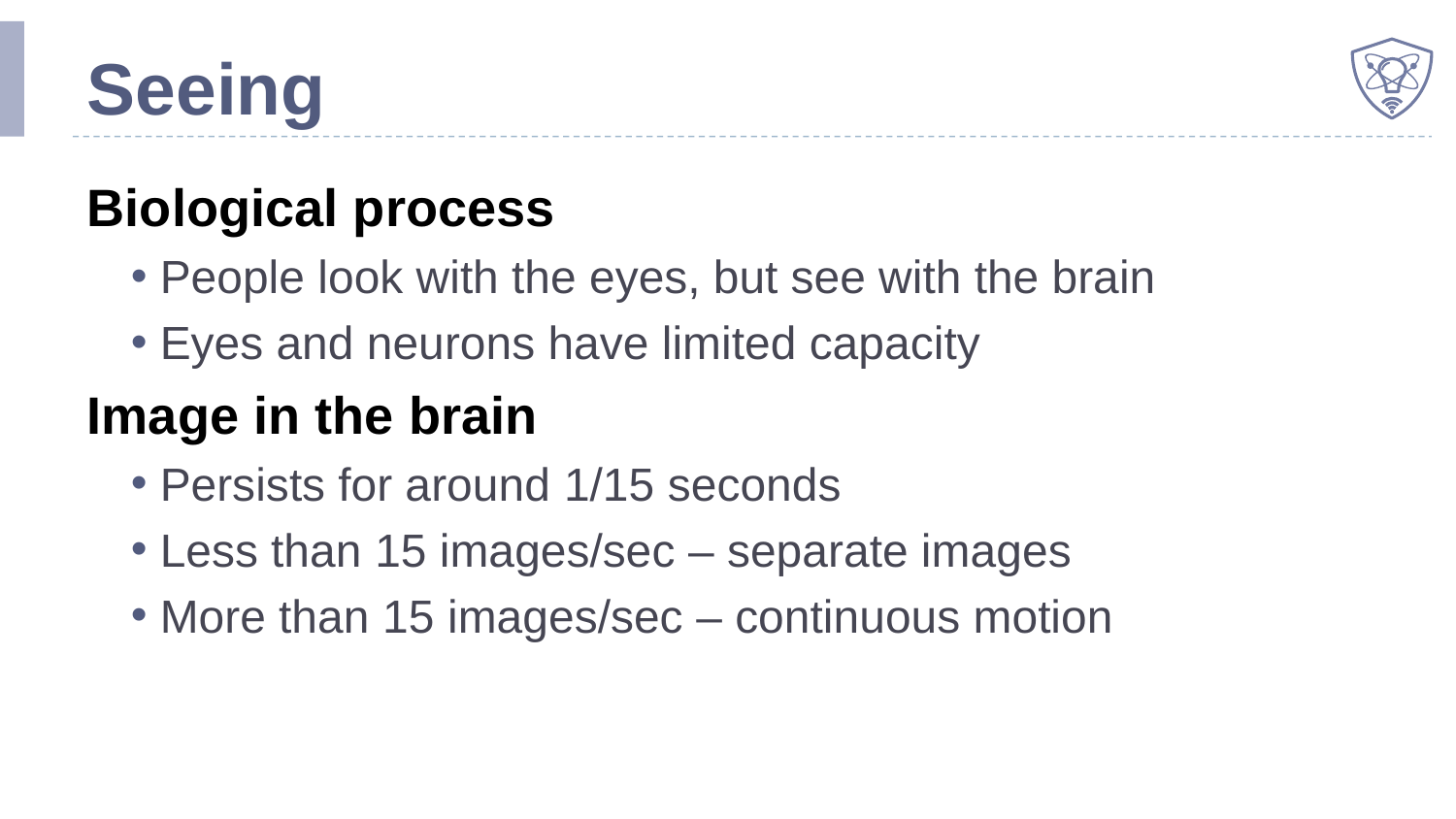

# Seeing
Biological process
People look with the eyes, but see with the brain
Eyes and neurons have limited capacity
Image in the brain
Persists for around 1/15 seconds
Less than 15 images/sec – separate images
More than 15 images/sec – continuous motion